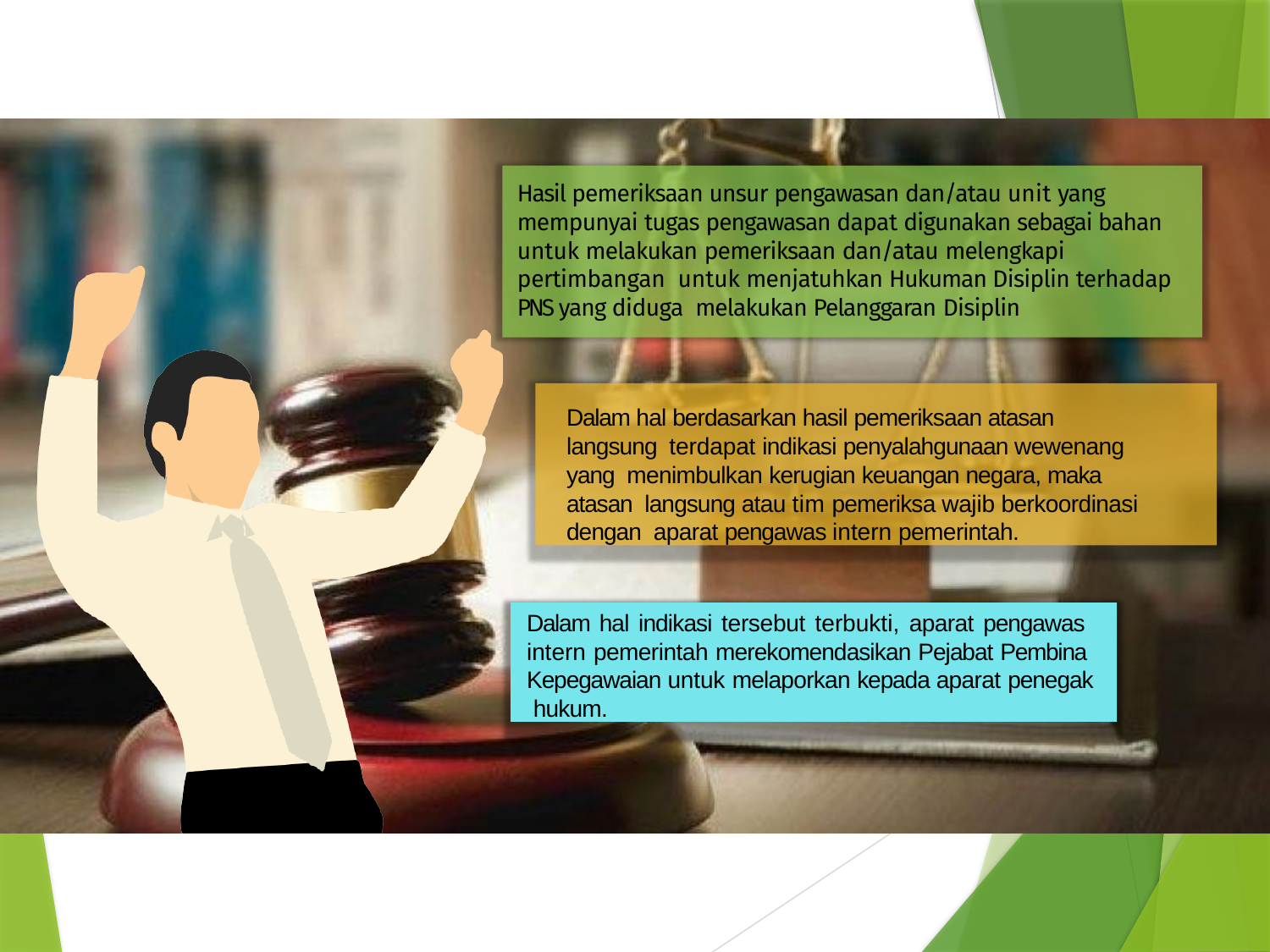

# Hasil pemeriksaan unsur pengawasan dan/atau unit yang  mempunyai tugas pengawasan dapat digunakan sebagai bahan  untuk melakukan pemeriksaan dan/atau melengkapi pertimbangan  untuk menjatuhkan Hukuman Disiplin terhadap PNS yang diduga  melakukan Pelanggaran Disiplin

Dalam hal berdasarkan hasil pemeriksaan atasan langsung  terdapat indikasi penyalahgunaan wewenang yang  menimbulkan kerugian keuangan negara, maka atasan  langsung atau tim pemeriksa wajib berkoordinasi dengan  aparat pengawas intern pemerintah.
Dalam hal indikasi tersebut terbukti, aparat pengawas  intern pemerintah merekomendasikan Pejabat Pembina  Kepegawaian untuk melaporkan kepada aparat penegak  hukum.